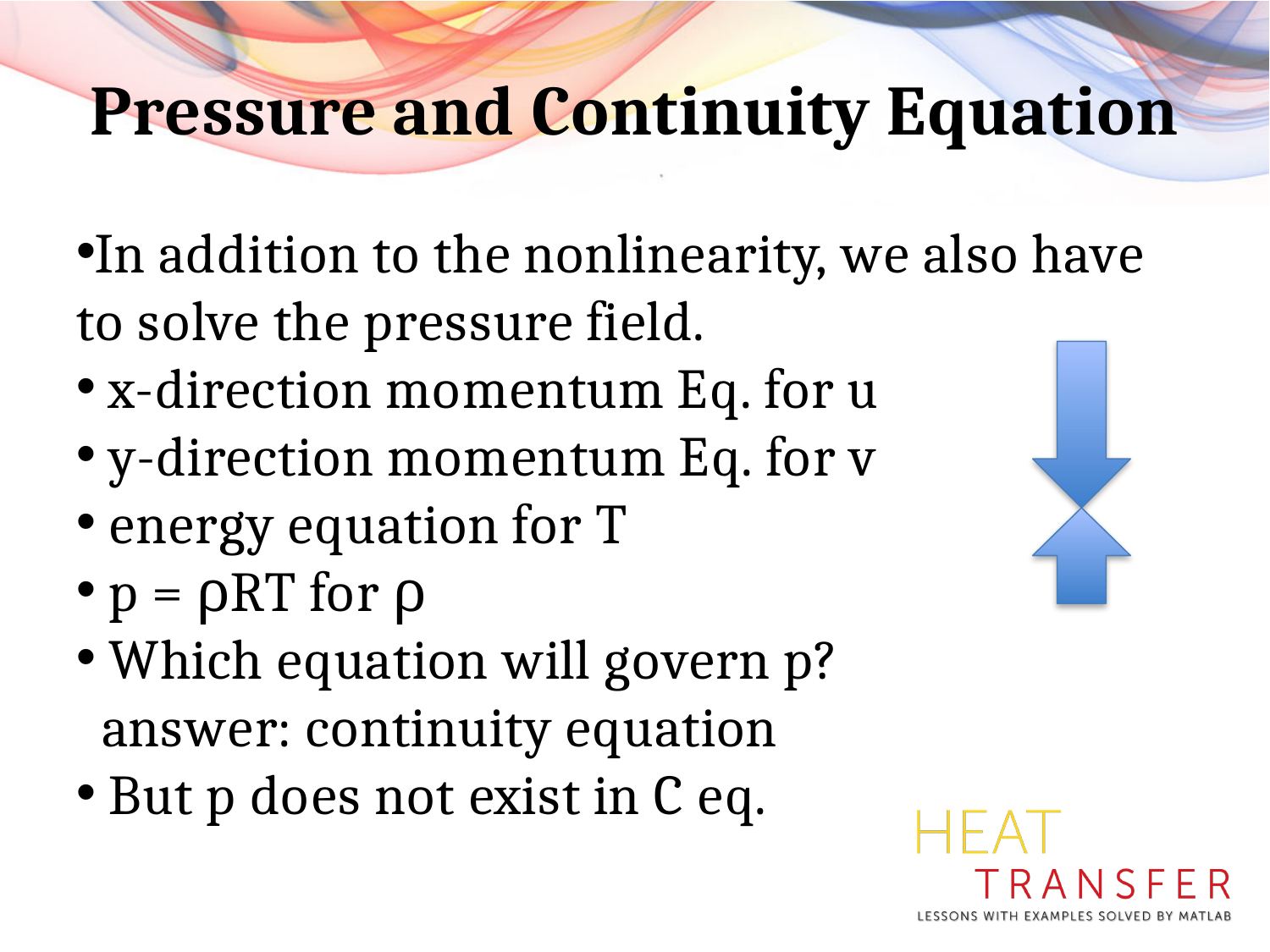

Pressure and Continuity Equation
In addition to the nonlinearity, we also have to solve the pressure field.
 x-direction momentum Eq. for u
 y-direction momentum Eq. for v
 energy equation for T
 p = ρRT for ρ
 Which equation will govern p?
  answer: continuity equation
 But p does not exist in C eq.